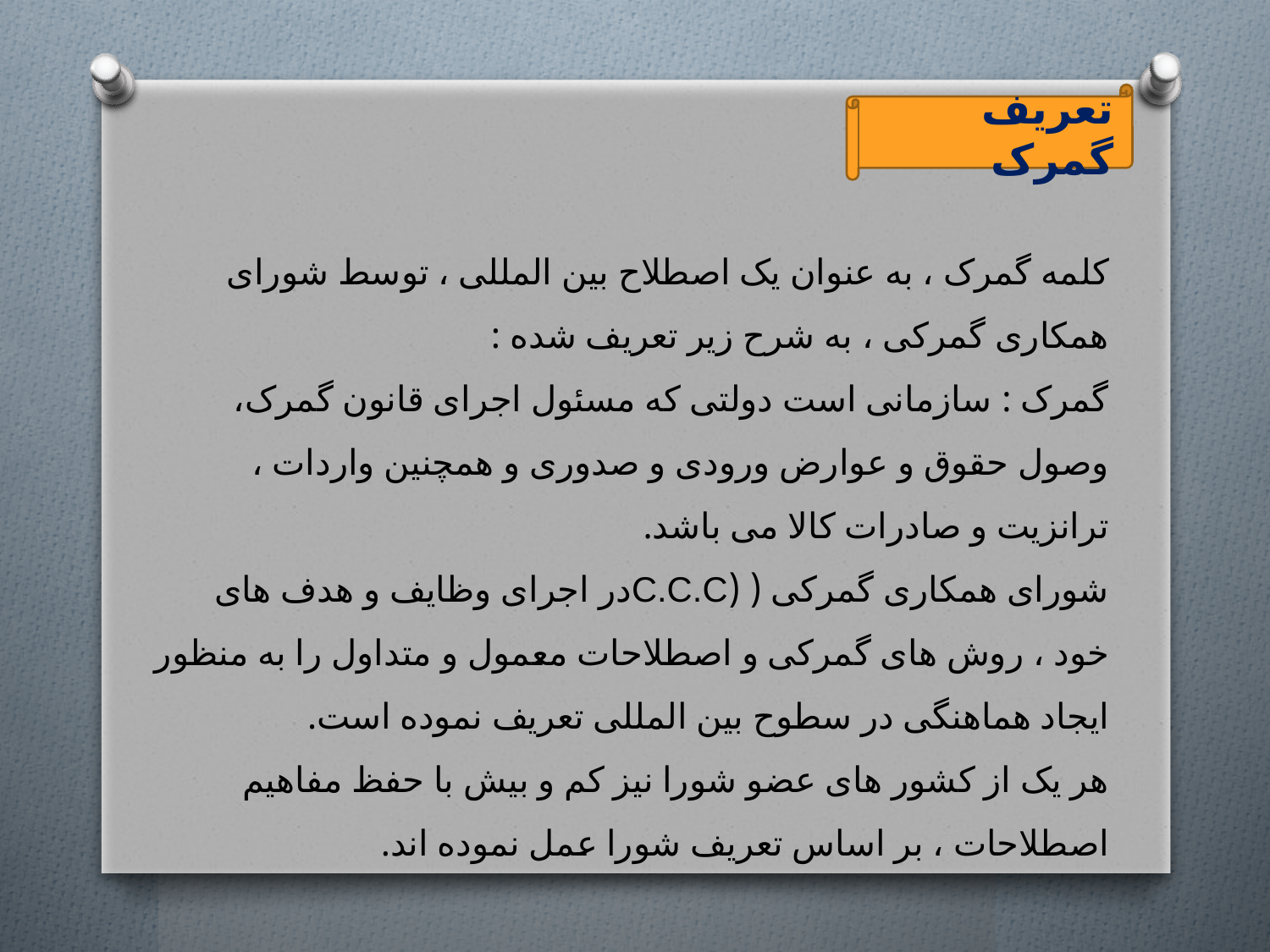

تعریف گمرک
کلمه گمرک ، به عنوان یک اصطلاح بین المللی ، توسط شورای همکاری گمرکی ، به شرح زیر تعریف شده :
گمرک : سازمانی است دولتی که مسئول اجرای قانون گمرک، وصول حقوق و عوارض ورودی و صدوری و همچنین واردات ، ترانزیت و صادرات کالا می باشد.
شورای همکاری گمرکی ( (C.C.Cدر اجرای وظایف و هدف های خود ، روش های گمرکی و اصطلاحات معمول و متداول را به منظور ایجاد هماهنگی در سطوح بین المللی تعریف نموده است.
هر یک از کشور های عضو شورا نیز کم و بیش با حفظ مفاهیم اصطلاحات ، بر اساس تعریف شورا عمل نموده اند.